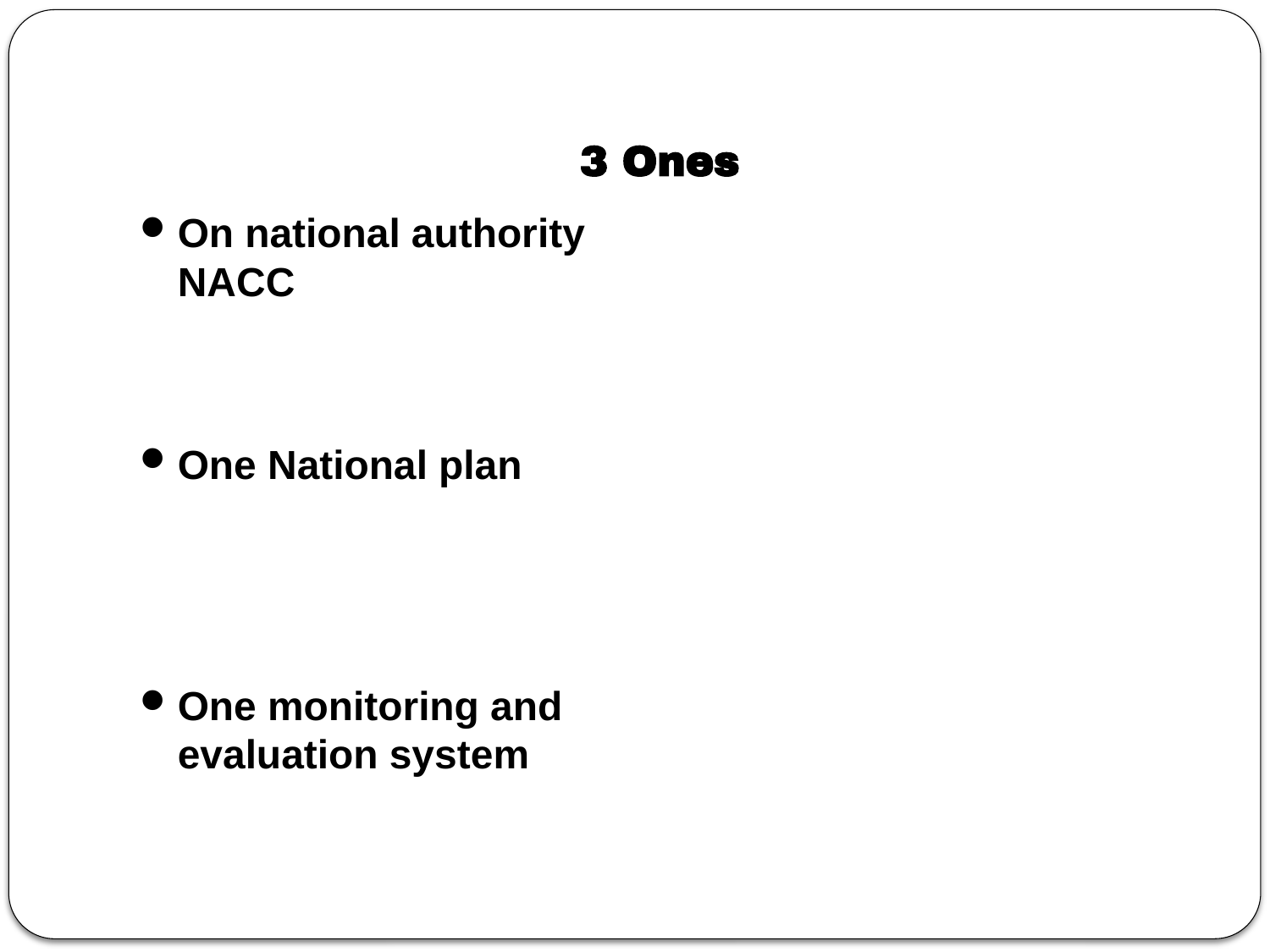

# 3 Ones
On national authority NACC

One National plan

One monitoring and evaluation system